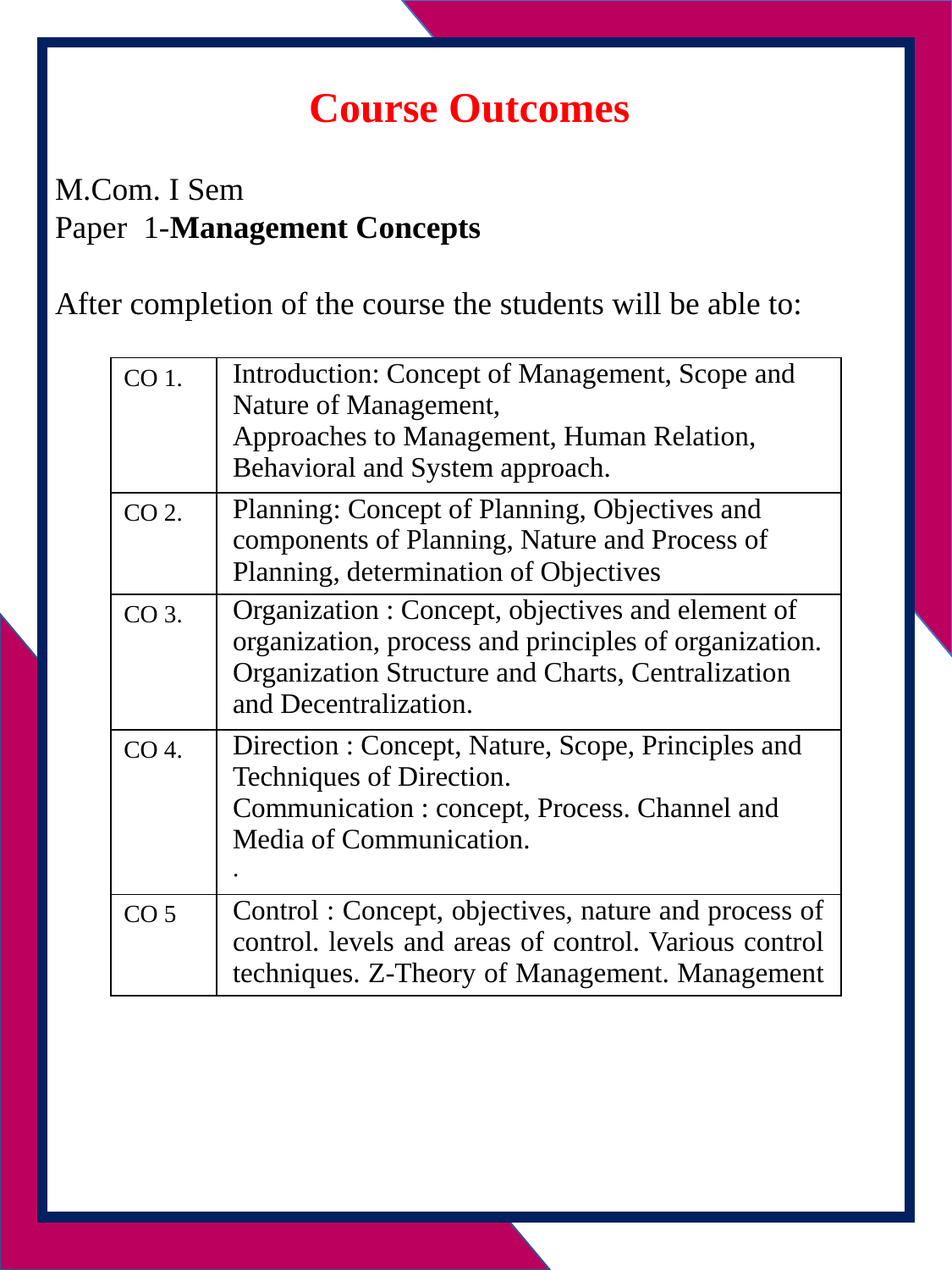

Course Outcomes

M.Com. I Sem
Paper  1-Management Concepts

After completion of the course the students will be able to:

| CO 1. | Introduction: Concept of Management, Scope and Nature of Management, Approaches to Management, Human Relation, Behavioral and System approach. |
| --- | --- |
| CO 2. | Planning: Concept of Planning, Objectives and components of Planning, Nature and Process of Planning, determination of Objectives |
| CO 3. | Organization : Concept, objectives and element of organization, process and principles of organization. Organization Structure and Charts, Centralization and Decentralization. |
| CO 4. | Direction : Concept, Nature, Scope, Principles and Techniques of Direction. Communication : concept, Process. Channel and Media of Communication. . |
| CO 5 | Control : Concept, objectives, nature and process of control. levels and areas of control. Various control techniques. Z-Theory of Management. Management |